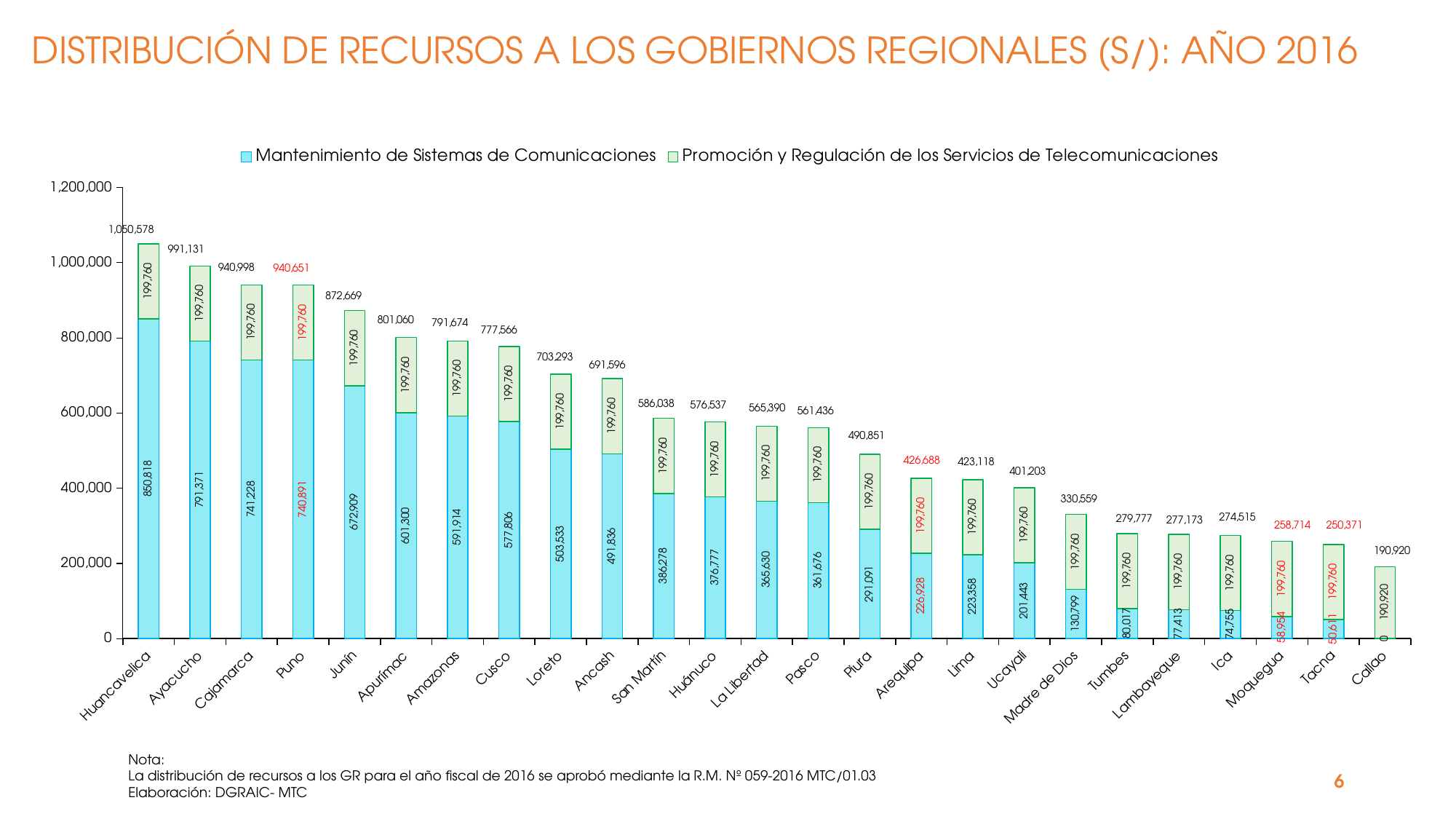

DISTRIBUCIÓN DE RECURSOS A LOS GOBIERNOS REGIONALES (S/): AÑO 2016

### Chart

| Category | Mantenimiento de Sistemas de Comunicaciones | Promoción y Regulación de los Servicios de Telecomunicaciones |
|---|---|---|
| Huancavelica | 850818.0 | 199760.0 |
| Ayacucho | 791371.0 | 199760.0 |
| Cajamarca | 741228.0 | 199760.0 |
| Puno | 740891.0 | 199760.0 |
| Junín | 672909.0 | 199760.0 |
| Apurímac | 601300.0 | 199760.0 |
| Amazonas | 591914.0 | 199760.0 |
| Cusco | 577806.0 | 199760.0 |
| Loreto | 503533.0 | 199760.0 |
| Ancash | 491836.0 | 199760.0 |
| San Martín | 386278.0 | 199760.0 |
| Huánuco | 376777.0 | 199760.0 |
| La Libertad | 365630.0 | 199760.0 |
| Pasco | 361676.0 | 199760.0 |
| Piura | 291091.0 | 199760.0 |
| Arequipa | 226928.0 | 199760.0 |
| Lima | 223358.0 | 199760.0 |
| Ucayali | 201443.0 | 199760.0 |
| Madre de Dios | 130799.0 | 199760.0 |
| Tumbes | 80017.0 | 199760.0 |
| Lambayeque | 77413.0 | 199760.0 |
| Ica | 74755.0 | 199760.0 |
| Moquegua | 58954.0 | 199760.0 |
| Tacna | 50611.0 | 199760.0 |
| Callao | 0.0 | 190920.0 |
1,050,578
Nota:
La distribución de recursos a los GR para el año fiscal de 2016 se aprobó mediante la R.M. Nº 059-2016 MTC/01.03
Elaboración: DGRAIC- MTC
6